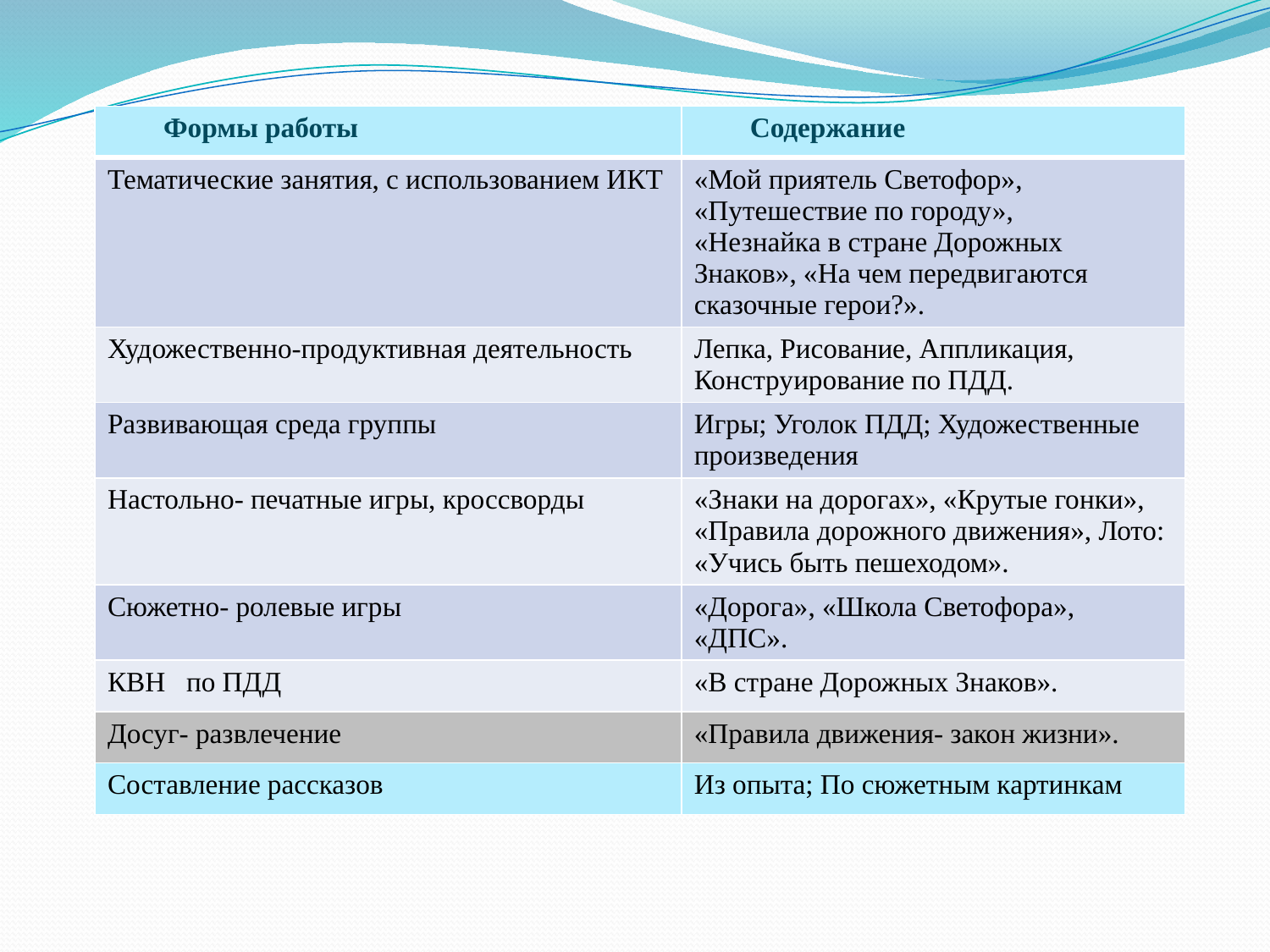

| Формы работы | Содержание |
| --- | --- |
| Тематические занятия, с использованием ИКТ | «Мой приятель Светофор», «Путешествие по городу», «Незнайка в стране Дорожных Знаков», «На чем передвигаются сказочные герои?». |
| Художественно-продуктивная деятельность | Лепка, Рисование, Аппликация, Конструирование по ПДД. |
| Развивающая среда группы | Игры; Уголок ПДД; Художественные произведения |
| Настольно- печатные игры, кроссворды | «Знаки на дорогах», «Крутые гонки», «Правила дорожного движения», Лото: «Учись быть пешеходом». |
| Сюжетно- ролевые игры | «Дорога», «Школа Светофора», «ДПС». |
| КВН по ПДД | «В стране Дорожных Знаков». |
| Досуг- развлечение | «Правила движения- закон жизни». |
| Составление рассказов | Из опыта; По сюжетным картинкам |